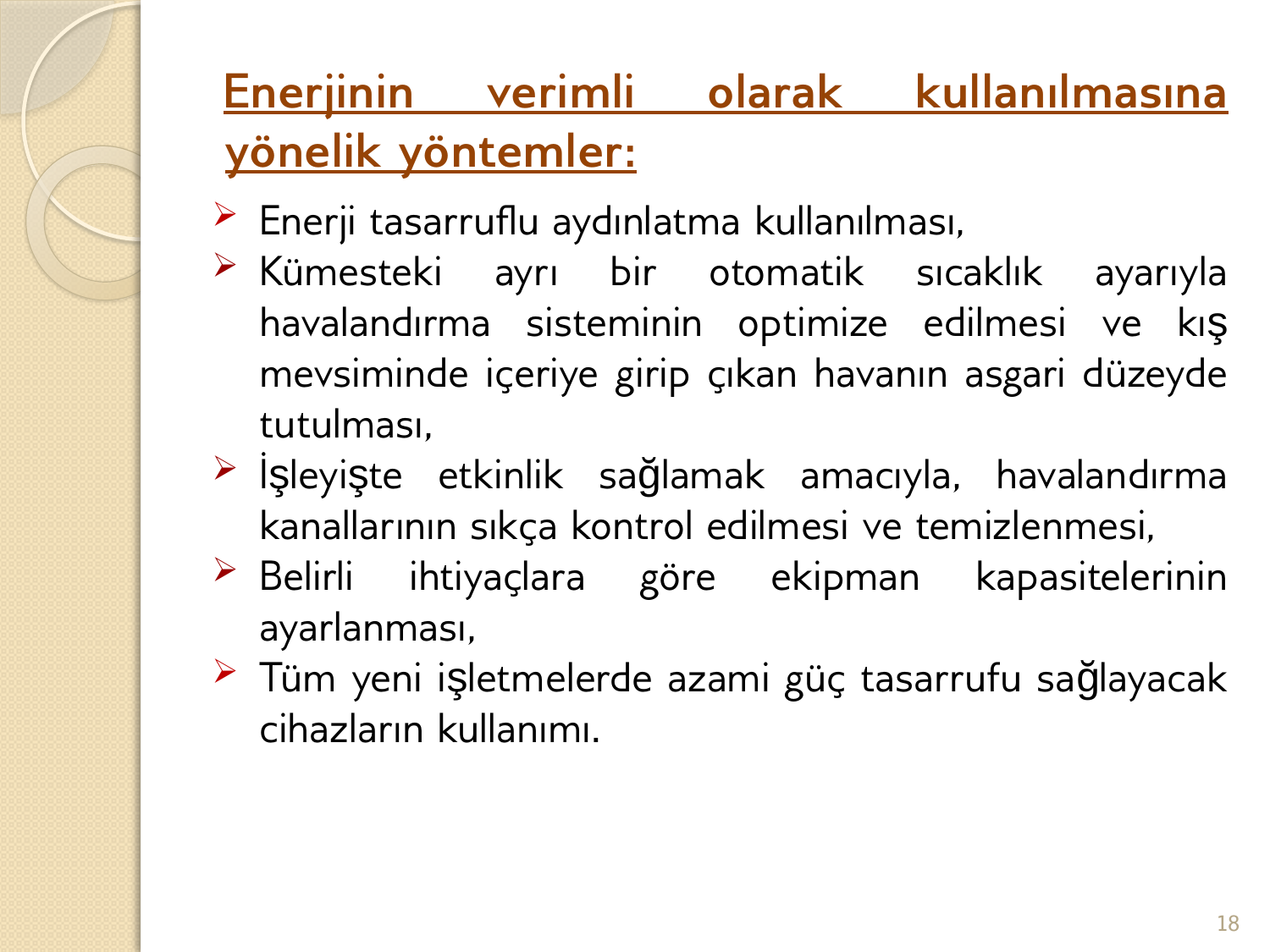

# Enerjinin verimli olarak kullanılmasına yönelik yöntemler:
Enerji tasarruflu aydınlatma kullanılması,
Kümesteki ayrı bir otomatik sıcaklık ayarıyla havalandırma sisteminin optimize edilmesi ve kış mevsiminde içeriye girip çıkan havanın asgari düzeyde tutulması,
İşleyişte etkinlik sağlamak amacıyla, havalandırma kanallarının sıkça kontrol edilmesi ve temizlenmesi,
Belirli ihtiyaçlara göre ekipman kapasitelerinin ayarlanması,
Tüm yeni işletmelerde azami güç tasarrufu sağlayacak cihazların kullanımı.
18